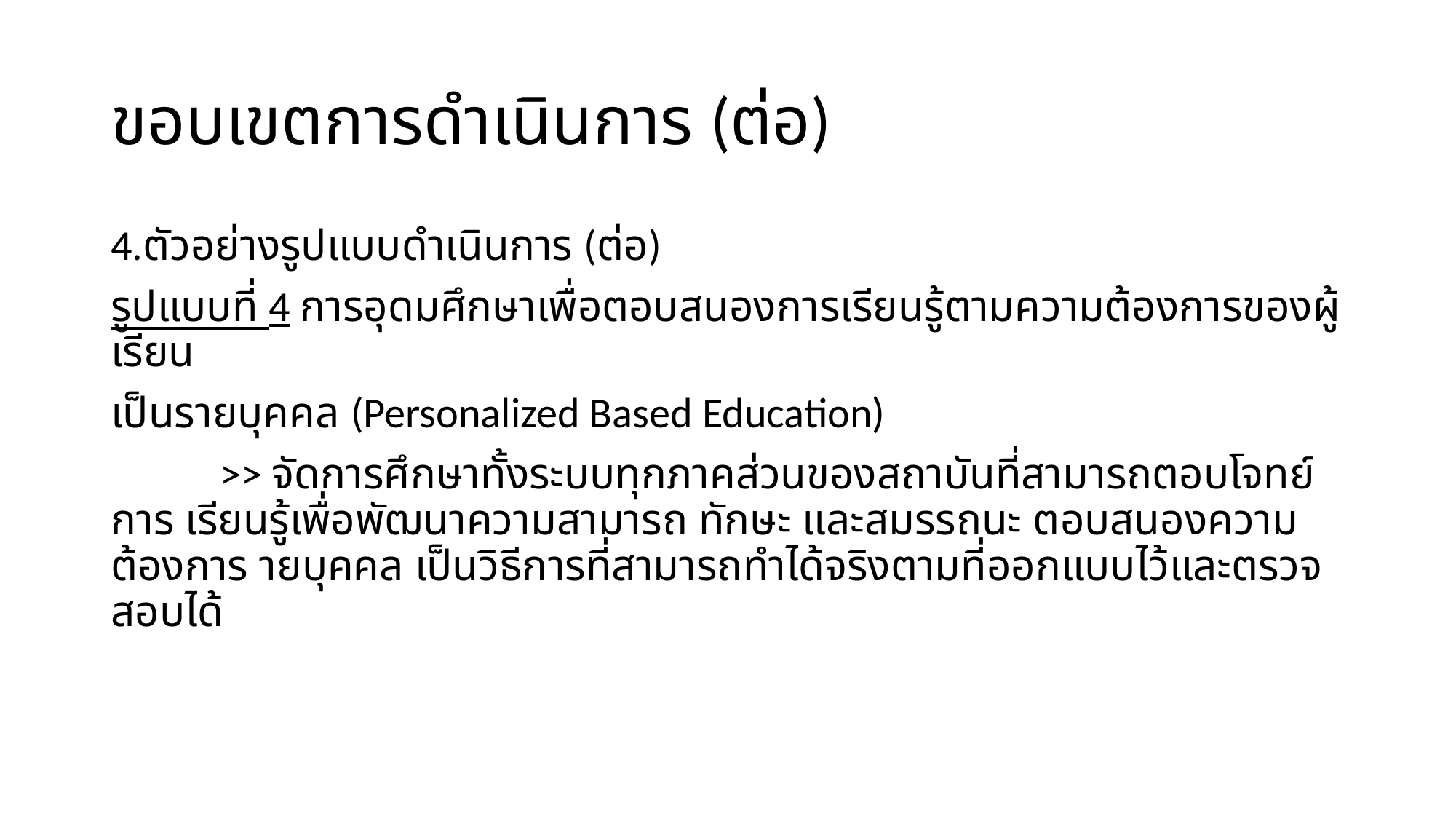

# ขอบเขตการดำเนินการ (ต่อ)
4.ตัวอย่างรูปแบบดำเนินการ (ต่อ)
รูปแบบที่ 4 การอุดมศึกษาเพื่อตอบสนองการเรียนรู้ตามความต้องการของผู้เรียน
เป็นรายบุคคล (Personalized Based Education)
	>> จัดการศึกษาทั้งระบบทุกภาคส่วนของสถาบันที่สามารถตอบโจทย์การ เรียนรู้เพื่อพัฒนาความสามารถ ทักษะ และสมรรถนะ ตอบสนองความต้องการ ายบุคคล เป็นวิธีการที่สามารถทําได้จริงตามที่ออกแบบไว้และตรวจสอบได้